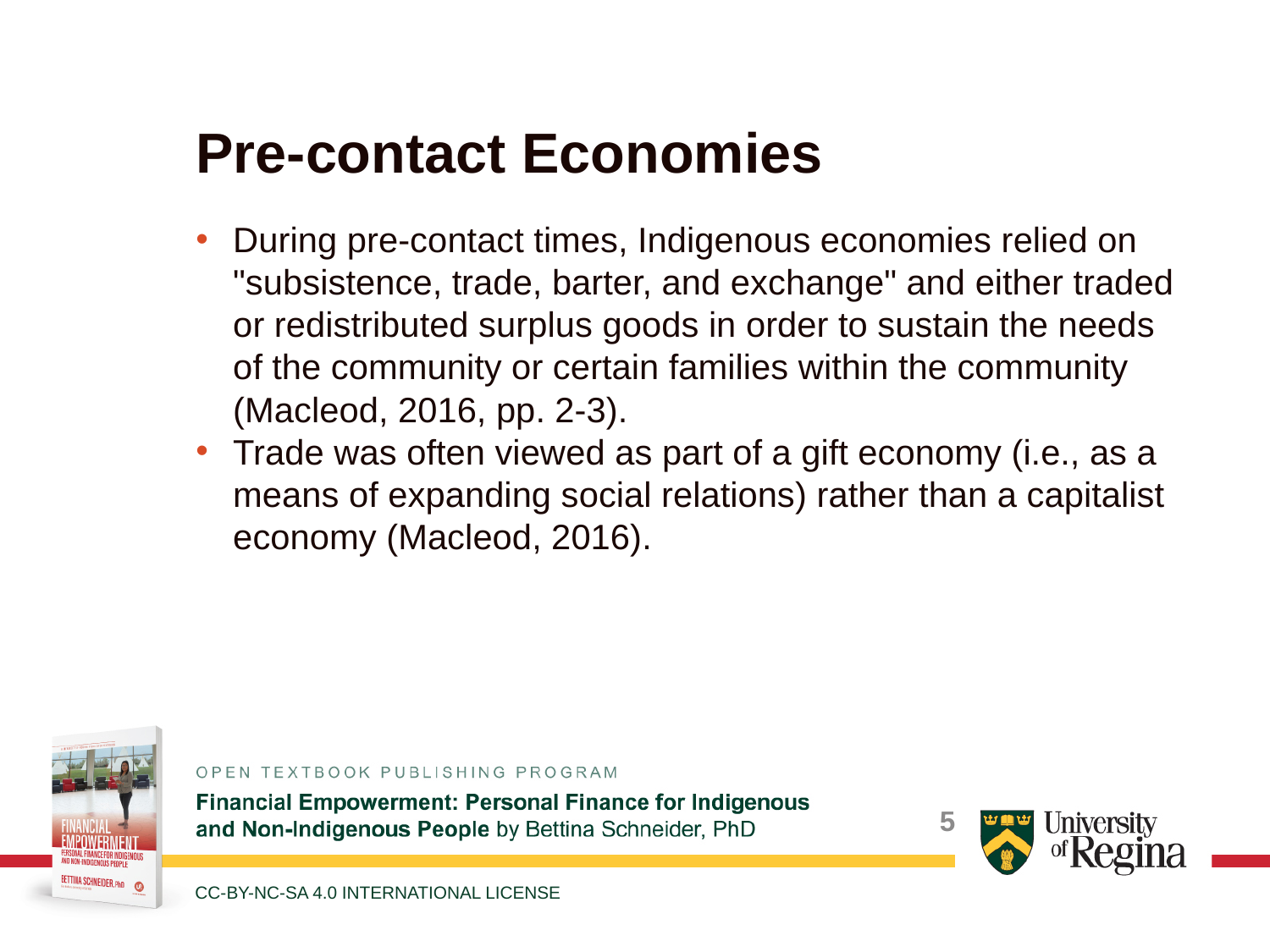

# Pre-contact Economies
During pre-contact times, Indigenous economies relied on "subsistence, trade, barter, and exchange" and either traded or redistributed surplus goods in order to sustain the needs of the community or certain families within the community (Macleod, 2016, pp. 2-3).
Trade was often viewed as part of a gift economy (i.e., as a means of expanding social relations) rather than a capitalist economy (Macleod, 2016).

5
CC-BY-NC-SA 4.0 INTERNATIONAL LICENSE